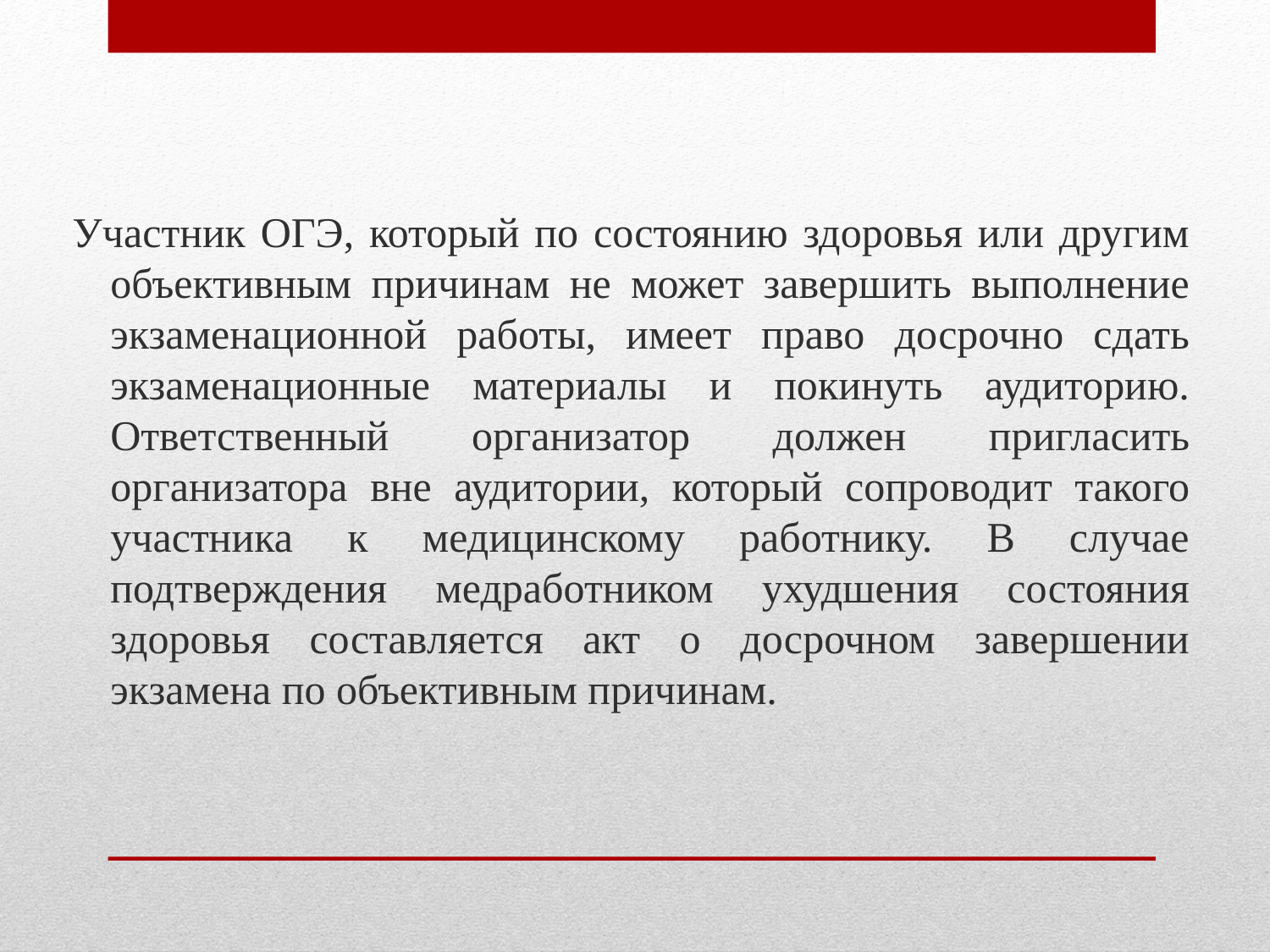

Участник ОГЭ, который по состоянию здоровья или другим объективным причинам не может завершить выполнение экзаменационной работы, имеет право досрочно сдать экзаменационные материалы и покинуть аудиторию. Ответственный организатор должен пригласить организатора вне аудитории, который сопроводит такого участника к медицинскому работнику. В случае подтверждения медработником ухудшения состояния здоровья составляется акт о досрочном завершении экзамена по объективным причинам.